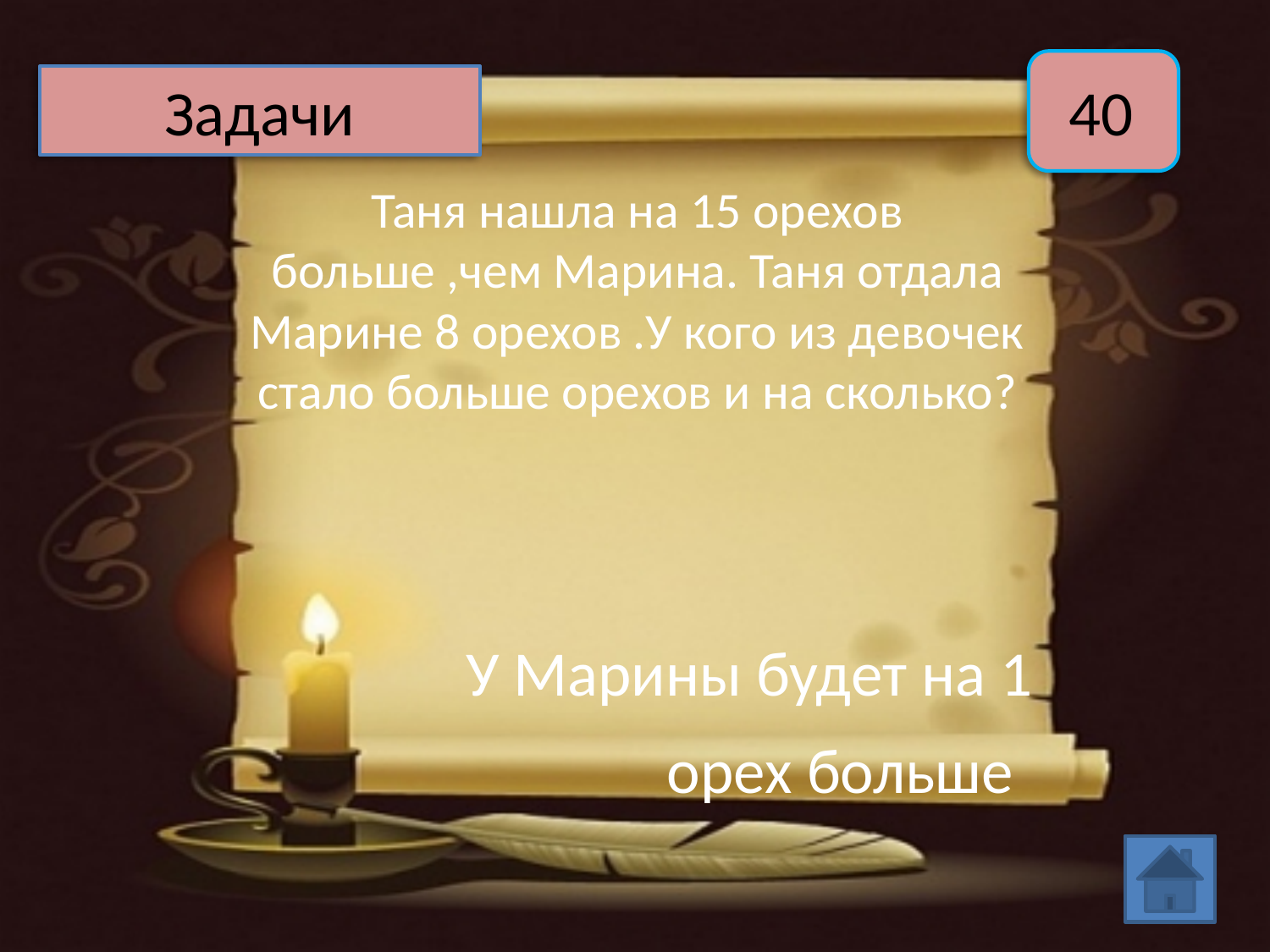

Задачи
40
Таня нашла на 15 орехов больше ,чем Марина. Таня отдала Марине 8 орехов .У кого из девочек стало больше орехов и на сколько?
У Марины будет на 1 орех больше